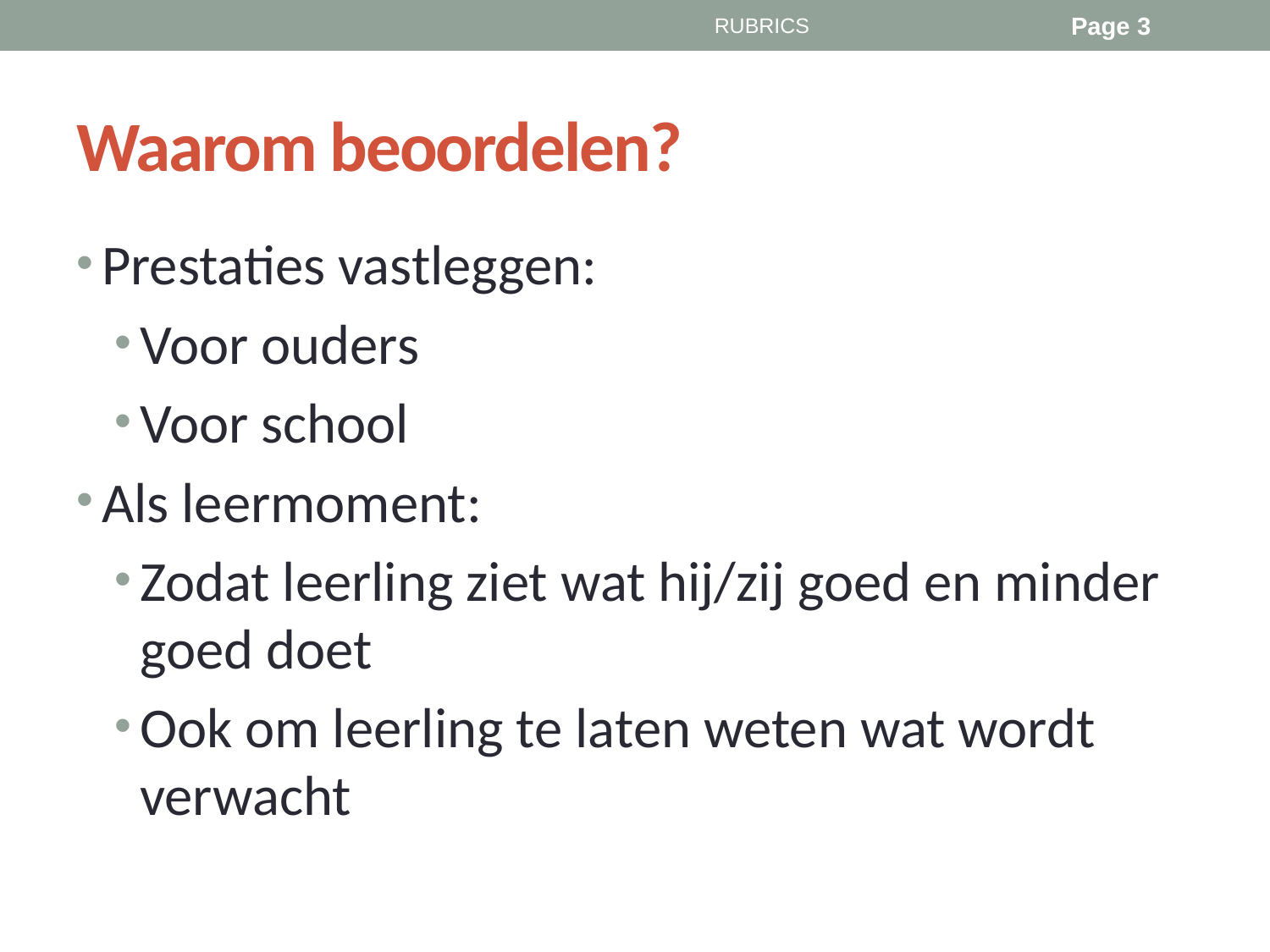

RUBRICS
Page 3
# Waarom beoordelen?
Prestaties vastleggen:
Voor ouders
Voor school
Als leermoment:
Zodat leerling ziet wat hij/zij goed en minder goed doet
Ook om leerling te laten weten wat wordt verwacht